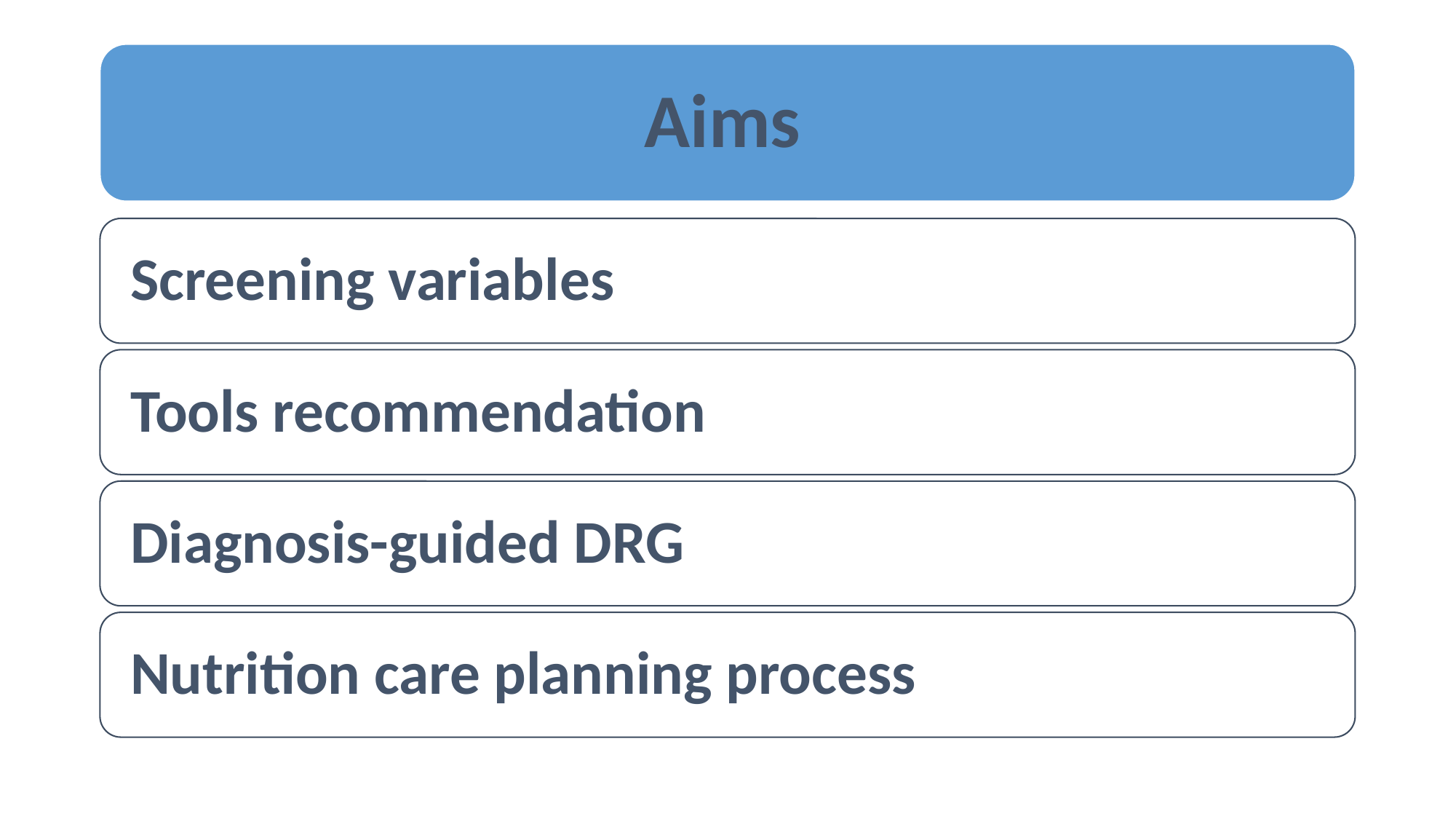

Aims
Screening variables
Tools recommendation
Diagnosis-guided DRG
Nutrition care planning process